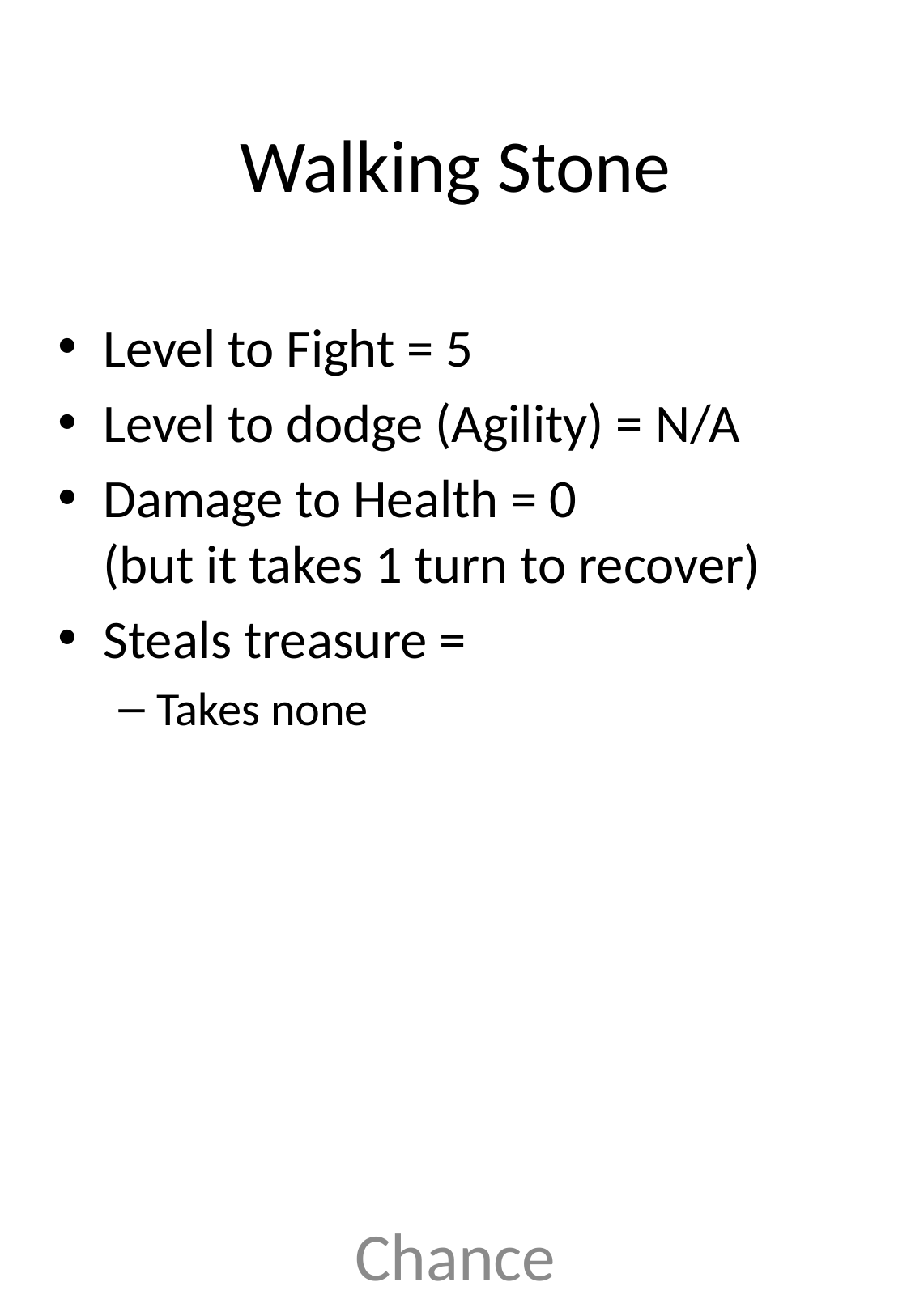

# Walking Stone
Level to Fight = 5
Level to dodge (Agility) = N/A
Damage to Health = 0
(but it takes 1 turn to recover)
Steals treasure =
Takes none
Chance